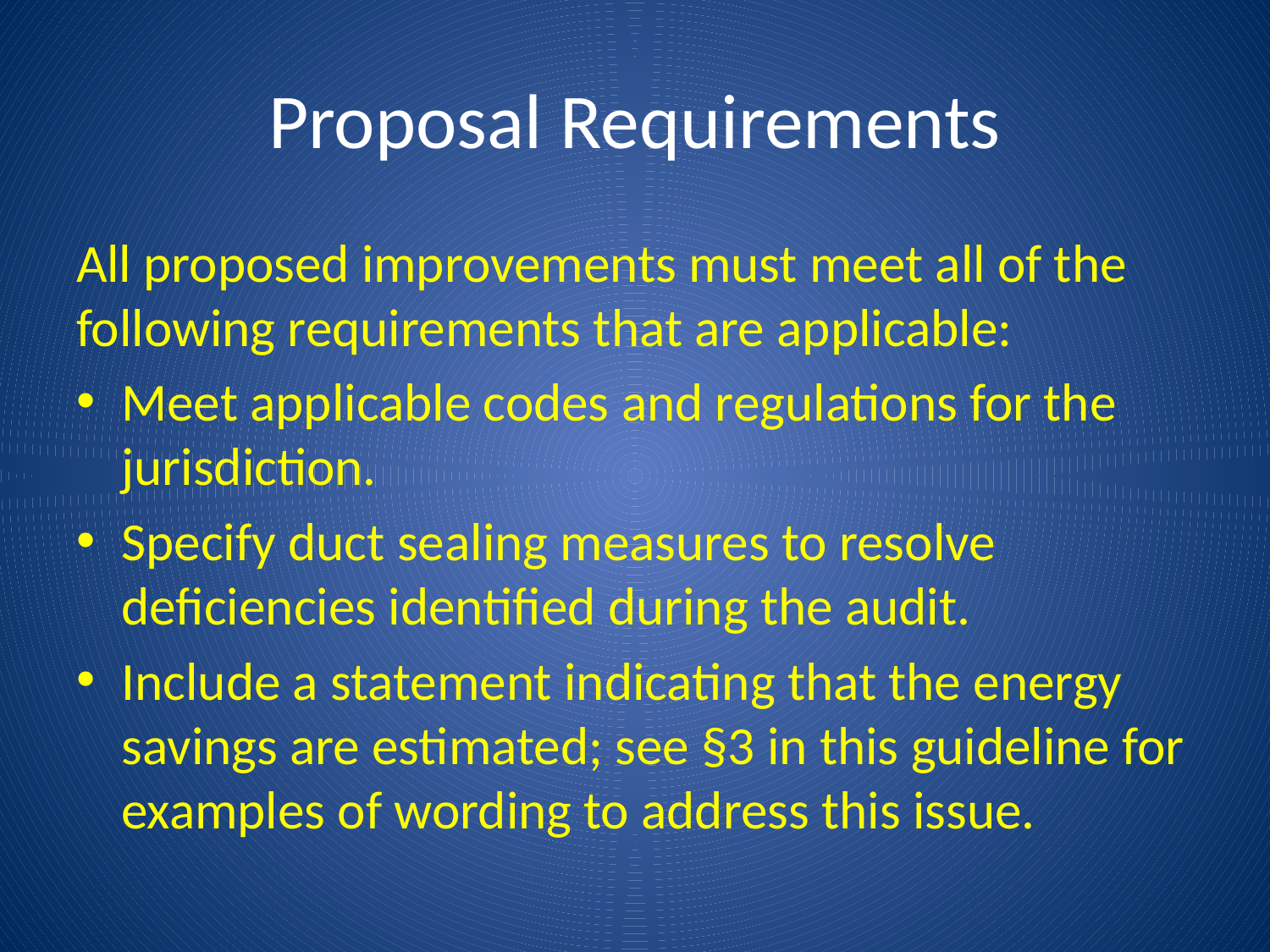

# Proposal Requirements
All proposed improvements must meet all of the following requirements that are applicable:
Meet applicable codes and regulations for the jurisdiction.
Specify duct sealing measures to resolve deficiencies identified during the audit.
Include a statement indicating that the energy savings are estimated; see §3 in this guideline for examples of wording to address this issue.